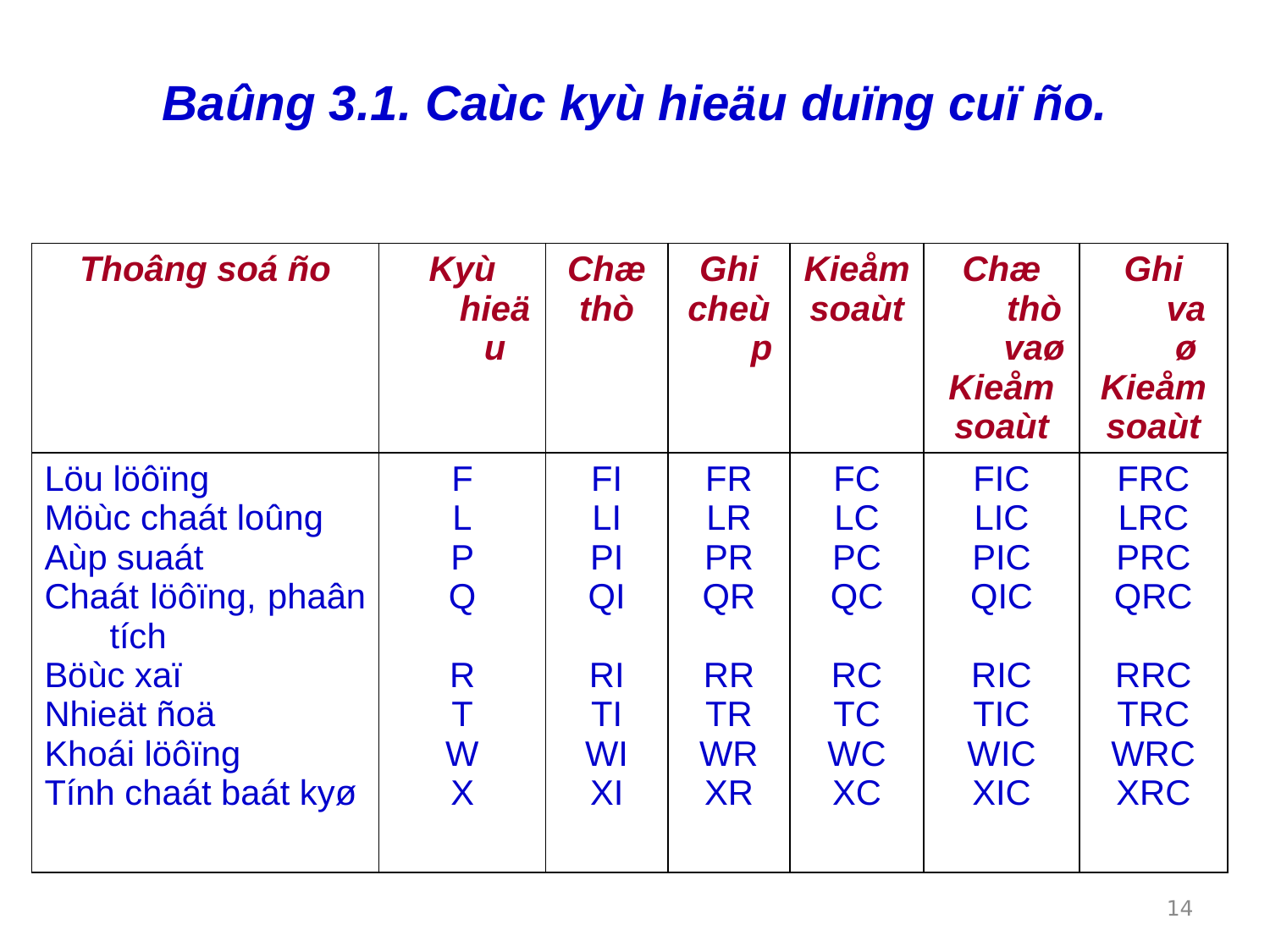

# Baûng 3.1. Caùc kyù hieäu duïng cuï ño.
| Thoâng soá ño | Kyù hieäu | Chæ thò | Ghi cheùp | Kieåm soaùt | Chæ thò vaø Kieåm soaùt | Ghi vaø Kieåm soaùt |
| --- | --- | --- | --- | --- | --- | --- |
| Löu löôïng Möùc chaát loûng Aùp suaát Chaát löôïng, phaân tích Böùc xaï Nhieät ñoä Khoái löôïng Tính chaát baát kyø | F L P Q R T W X | FI LI PI QI RI TI WI XI | FR LR PR QR RR TR WR XR | FC LC PC QC RC TC WC XC | FIC LIC PIC QIC RIC TIC WIC XIC | FRC LRC PRC QRC RRC TRC WRC XRC |
14